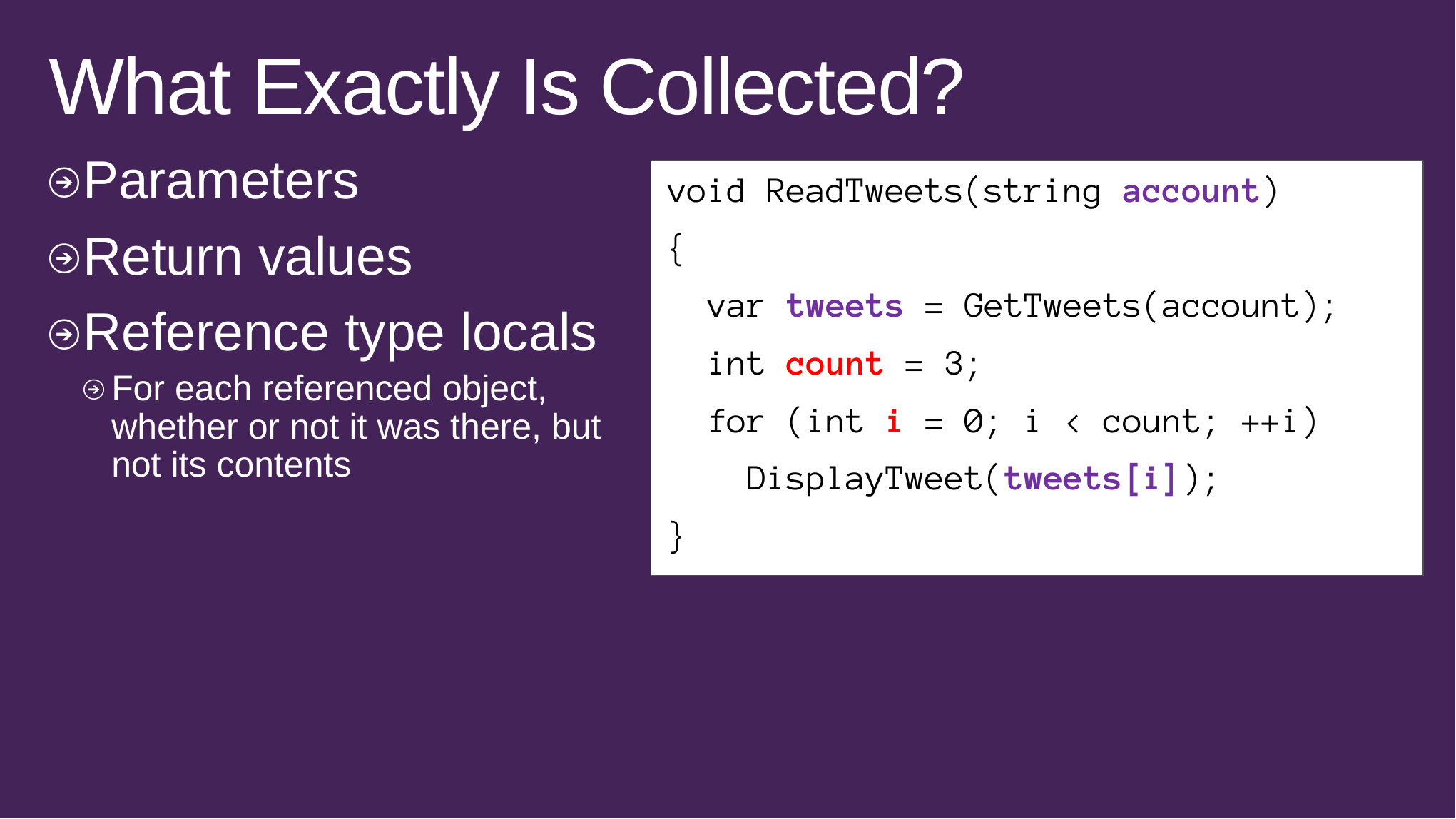

# What Exactly Is Collected?
Parameters
Return values
Reference type locals
For each referenced object, whether or not it was there, but not its contents
void ReadTweets(string account)
{
  var tweets = GetTweets(account);
  int count = 3;
  for (int i = 0; i < count; ++i)
    DisplayTweet(tweets[i]);
}